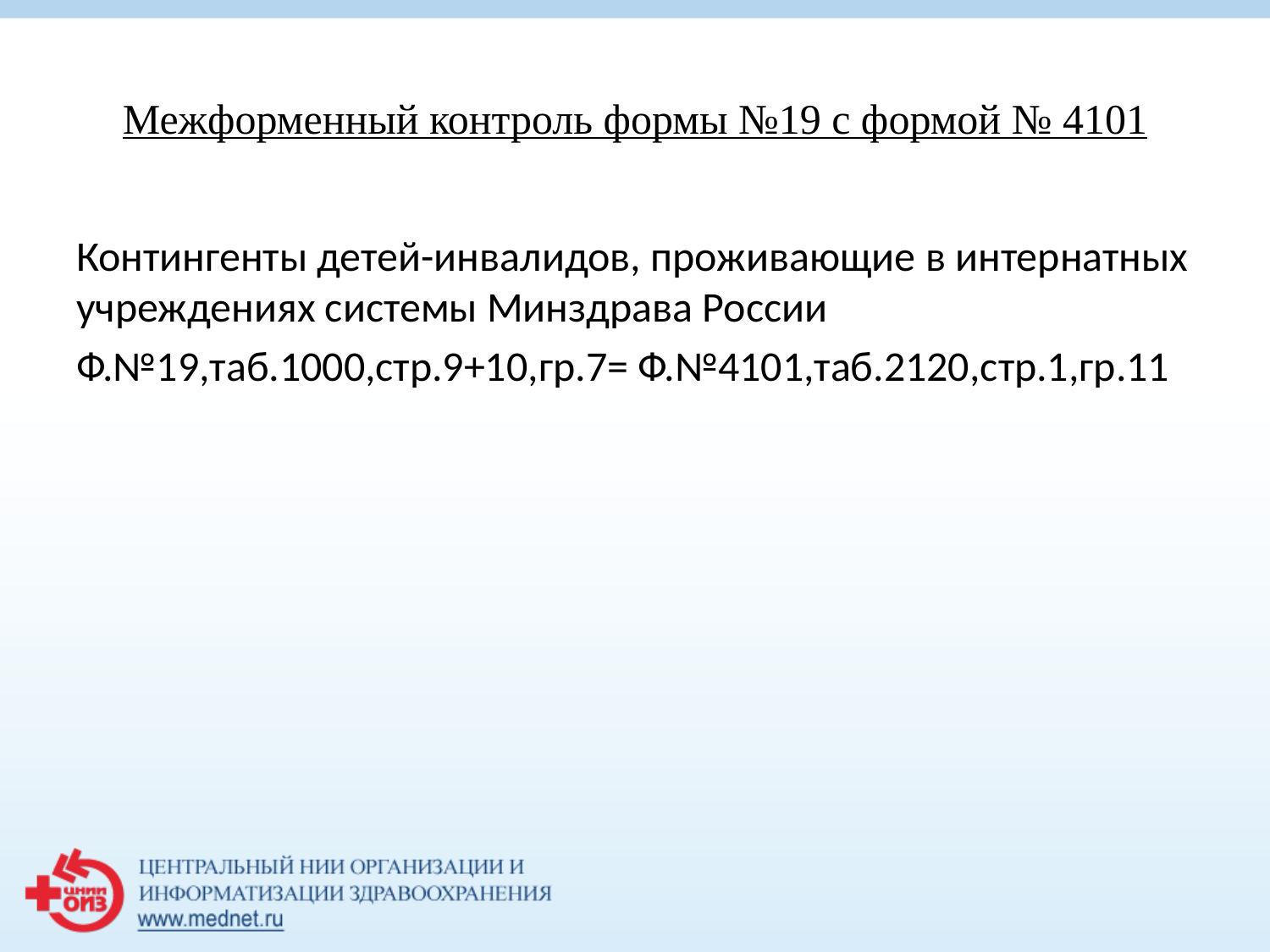

# Межформенный контроль формы №19 с формой № 4101
Контингенты детей-инвалидов, проживающие в интернатных учреждениях системы Минздрава России
Ф.№19,таб.1000,стр.9+10,гр.7= Ф.№4101,таб.2120,стр.1,гр.11